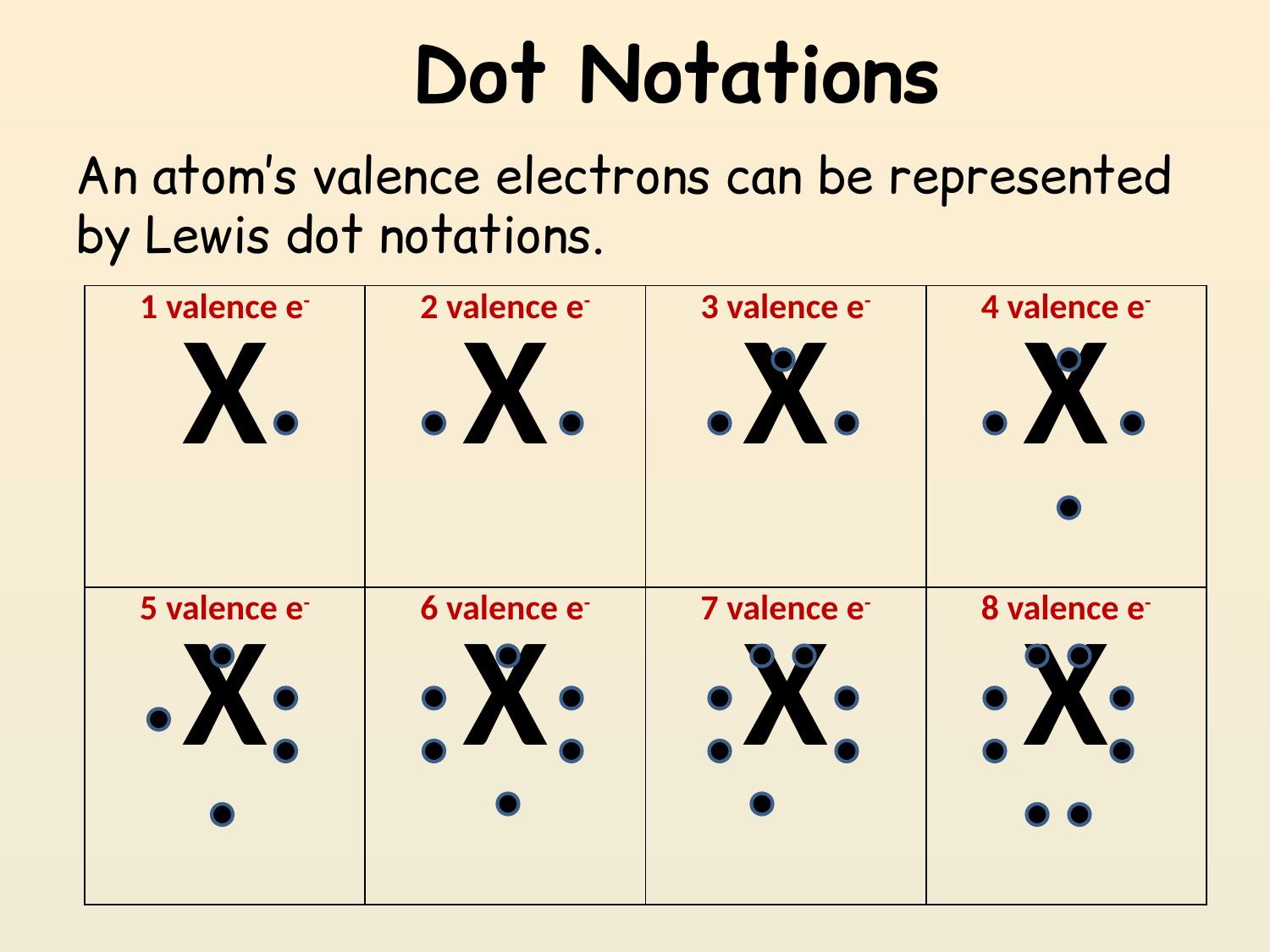

# Dot Notations
An atom’s valence electrons can be represented by Lewis dot notations.
| 1 valence e- X | 2 valence e- X | 3 valence e- X | 4 valence e- X |
| --- | --- | --- | --- |
| 5 valence e- X | 6 valence e- X | 7 valence e- X | 8 valence e- X |